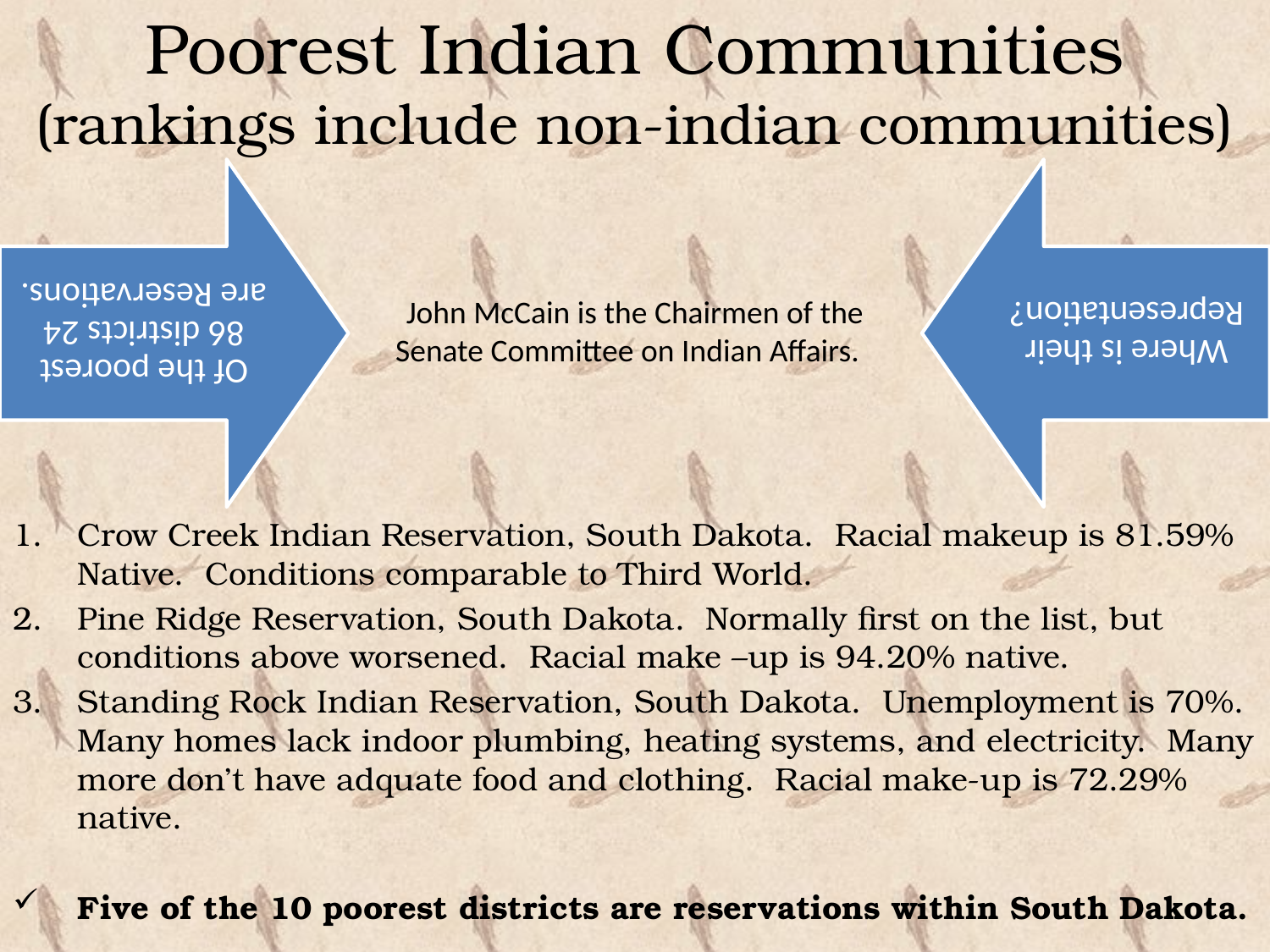

# Poorest Indian Communities (rankings include non-indian communities)
Of the poorest 86 districts 24 are Reservations.
Where is their Representation?
John McCain is the Chairmen of the Senate Committee on Indian Affairs.
Crow Creek Indian Reservation, South Dakota.  Racial makeup is 81.59% Native.  Conditions comparable to Third World.
Pine Ridge Reservation, South Dakota.  Normally first on the list, but conditions above worsened.  Racial make –up is 94.20% native.
Standing Rock Indian Reservation, South Dakota.  Unemployment is 70%.  Many homes lack indoor plumbing, heating systems, and electricity.  Many more don’t have adquate food and clothing.  Racial make-up is 72.29% native.

Five of the 10 poorest districts are reservations within South Dakota.